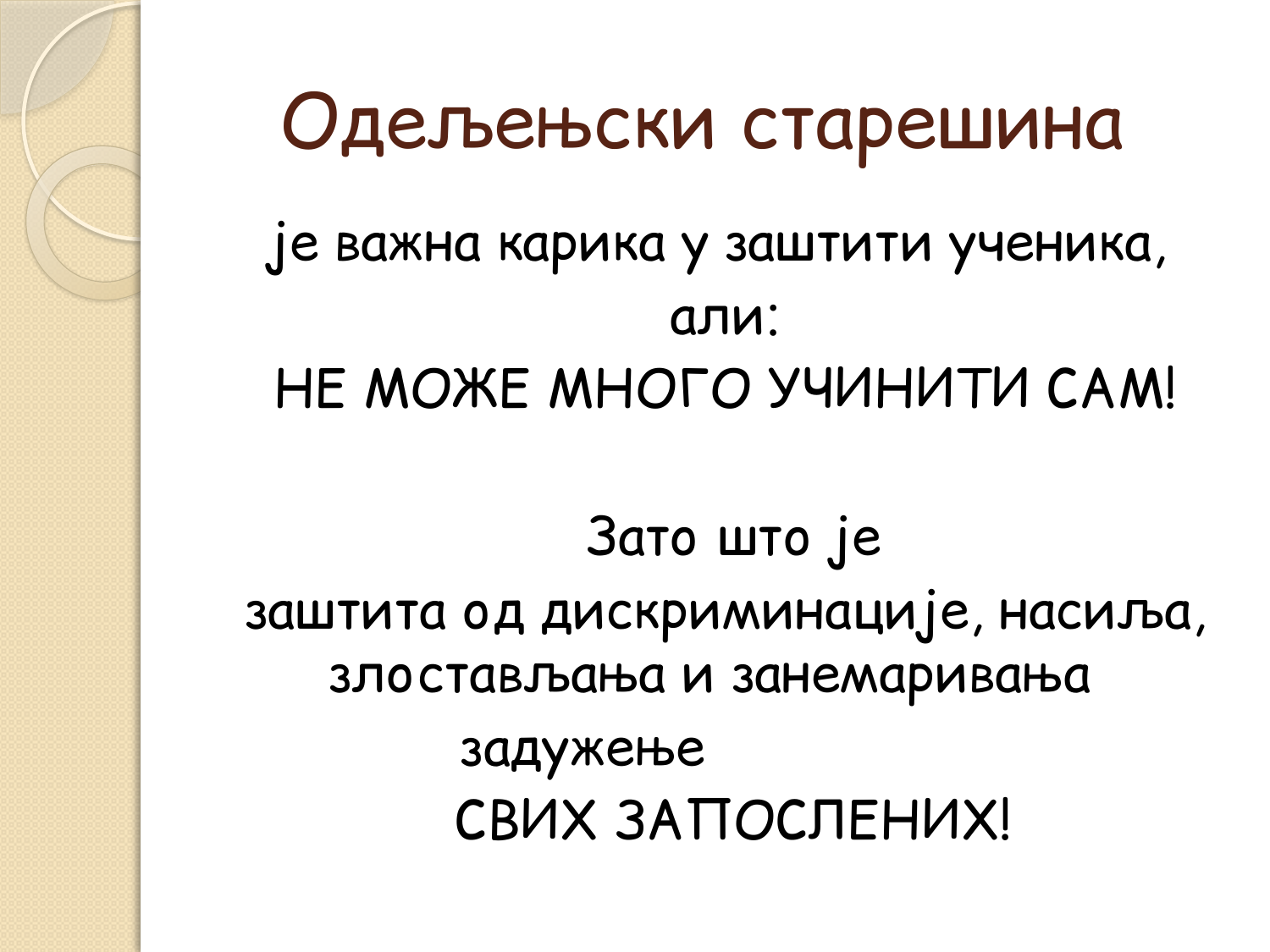

# Одељењски старешина
је важна карика у заштити ученика,
али:
НЕ МОЖЕ МНОГО УЧИНИТИ САМ!

 Зато што је
заштита од дискриминације, насиља, злостављања и занемаривања
задужење
 СВИХ ЗАПОСЛЕНИХ!